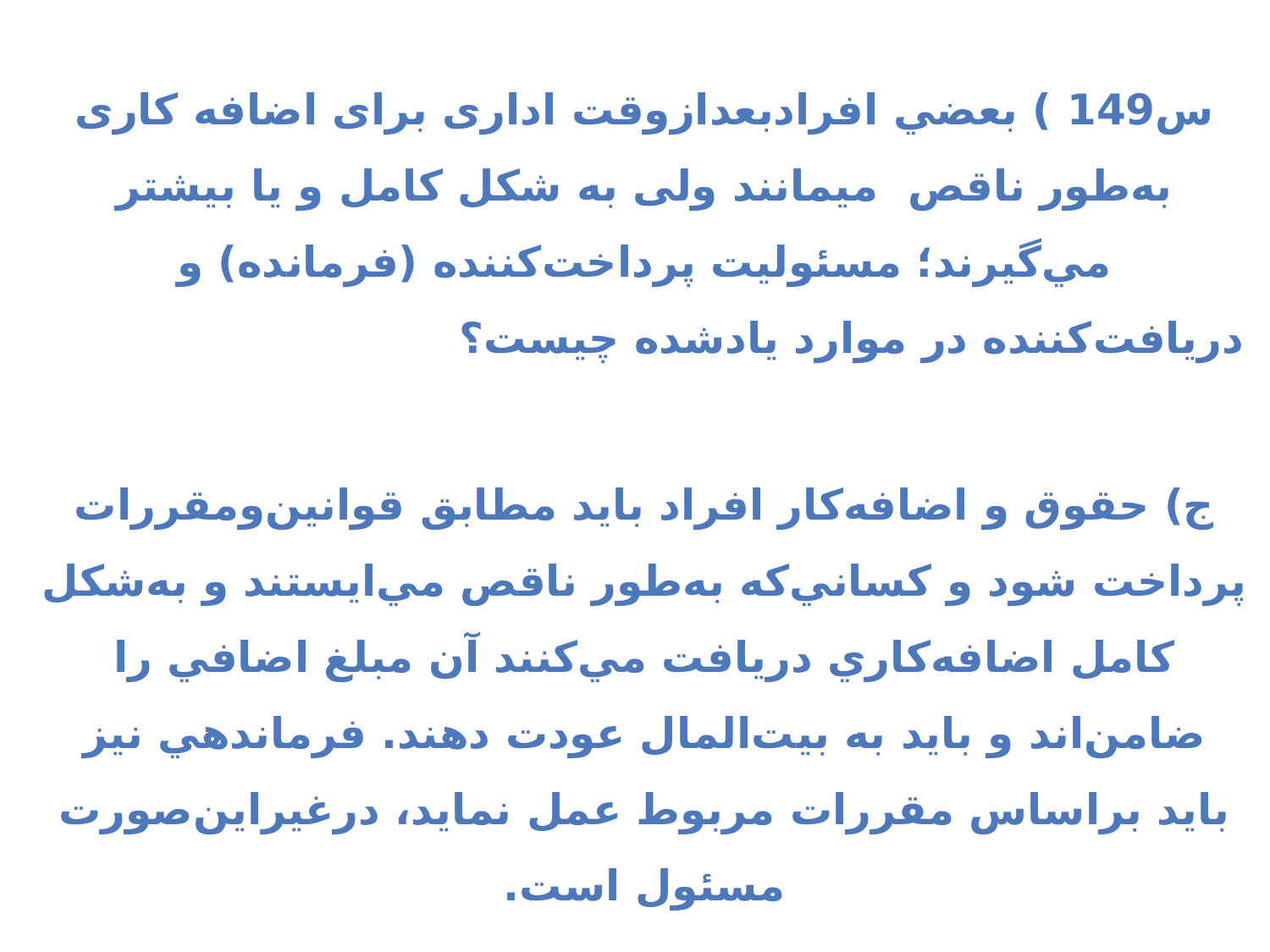

س149 ) بعضي افرادبعدازوقت اداری برای اضافه کاری به‌طور ناقص  ميمانند ولی به شكل كامل و يا بيشتر مي‌گيرند؛ مسئوليت پرداخت‌كننده (فرمانده) و دريافت‌كننده در موارد يادشده چيست؟
ج) حقوق و اضافه‌كار افراد بايد مطابق قوانين‌ومقررات پرداخت شود و كساني‌كه به‌طور ناقص مي‌ايستند و به‌شكل كامل اضافه‌كاري دريافت مي‌كنند آن مبلغ اضافي را ضامن‌اند و بايد به بيت‌المال عودت دهند. فرماندهي نيز بايد بر‌اساس مقررات مربوط عمل نمايد، درغيراين‌صورت مسئول است.